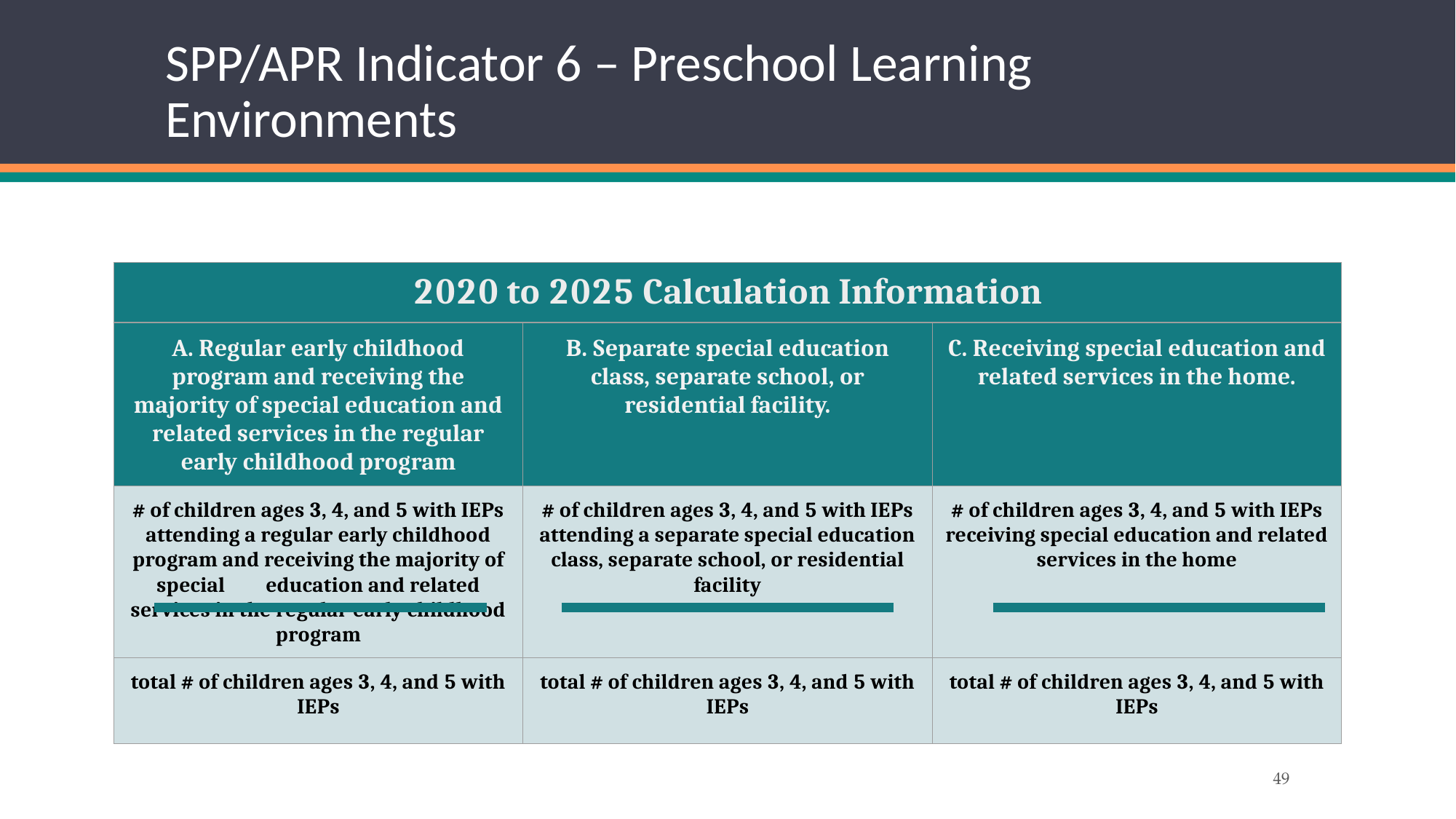

# SPP/APR Indicator 6 – Preschool Learning Environments
| 2020 to 2025 Calculation Information |  |  |
| --- | --- | --- |
| A. Regular early childhood program and receiving the majority of special education and related services in the regular early childhood program | B. Separate special education class, separate school, or residential facility. | C. Receiving special education and related services in the home. |
| # of children ages 3, 4, and 5 with IEPs attending a regular early childhood program and receiving the majority of special education and related services in the regular early childhood program | # of children ages 3, 4, and 5 with IEPs attending a separate special education class, separate school, or residential facility | # of children ages 3, 4, and 5 with IEPs receiving special education and related services in the home |
| total # of children ages 3, 4, and 5 with IEPs | total # of children ages 3, 4, and 5 with IEPs | total # of children ages 3, 4, and 5 with IEPs |
49